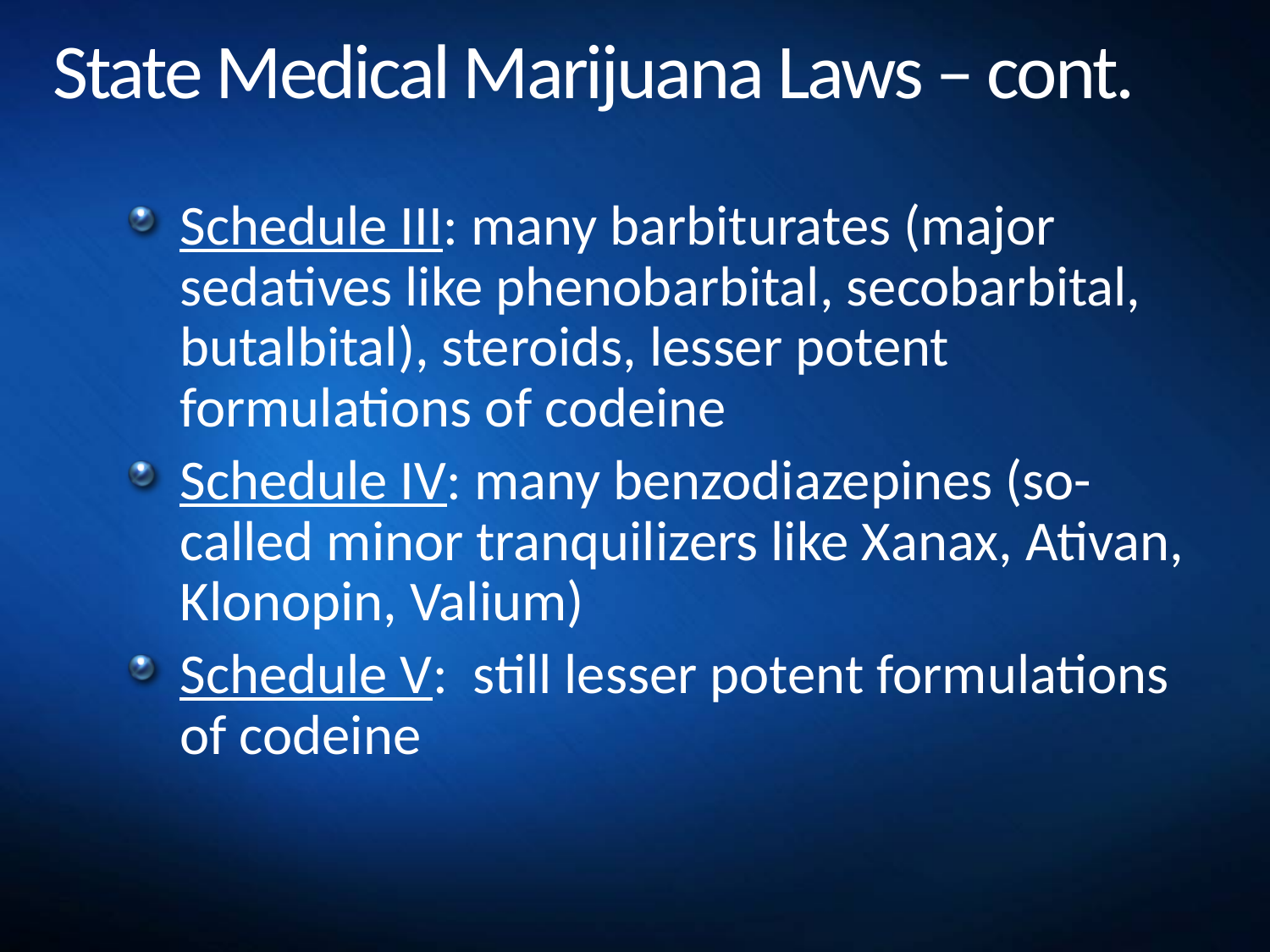

# State Medical Marijuana Laws – cont.
Schedule III: many barbiturates (major sedatives like phenobarbital, secobarbital, butalbital), steroids, lesser potent formulations of codeine
Schedule IV: many benzodiazepines (so-called minor tranquilizers like Xanax, Ativan, Klonopin, Valium)
Schedule V:  still lesser potent formulations of codeine